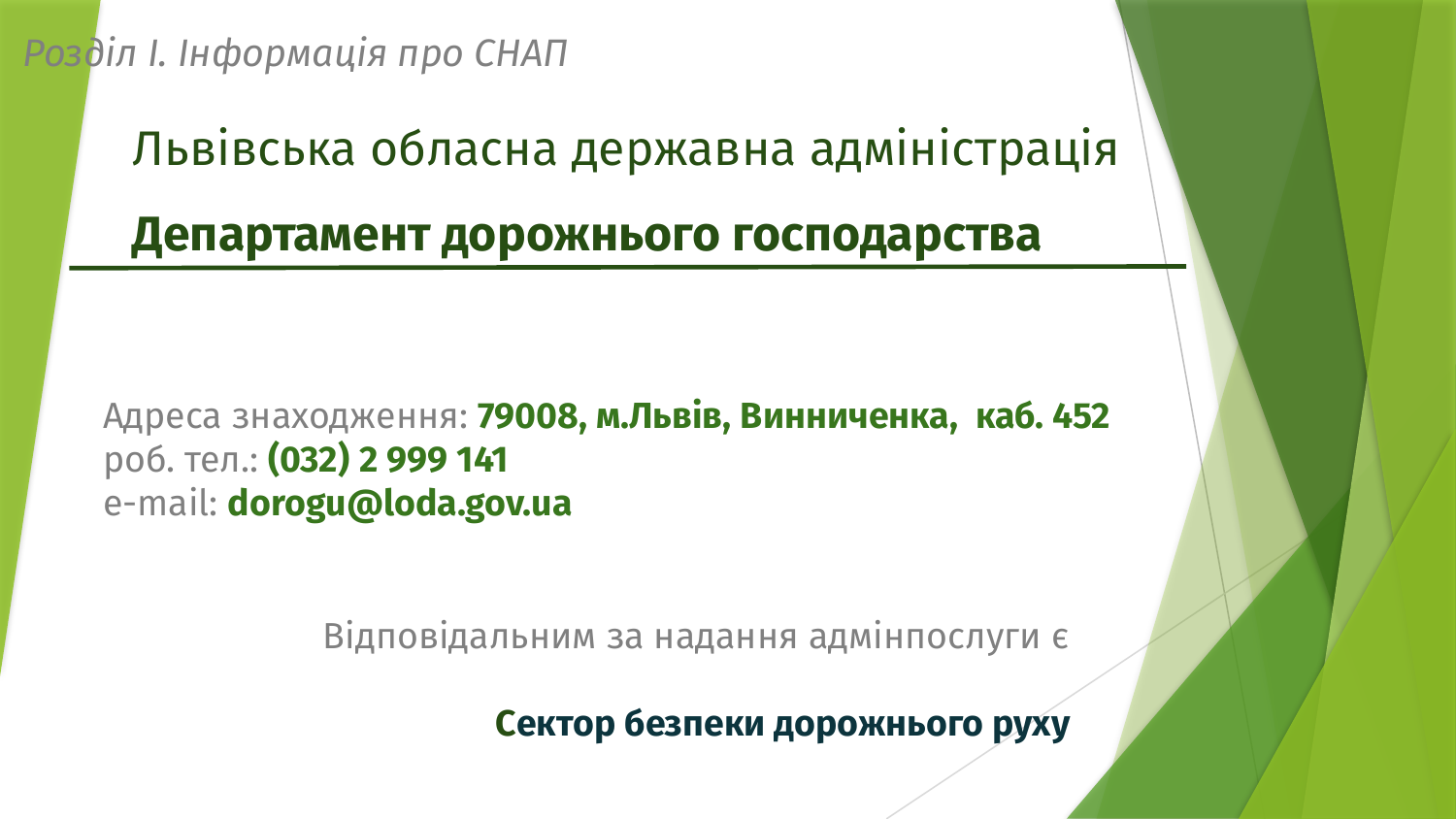

Розділ І. Інформація про СНАП
# Львівська обласна державна адміністрація Департамент дорожнього господарства
Адреса знаходження: 79008, м.Львів, Винниченка,  каб. 452
роб. тел.: (032) 2 999 141
e-mail: dorogu@loda.gov.ua
Відповідальним за надання адмінпослуги є

Сектор безпеки дорожнього руху